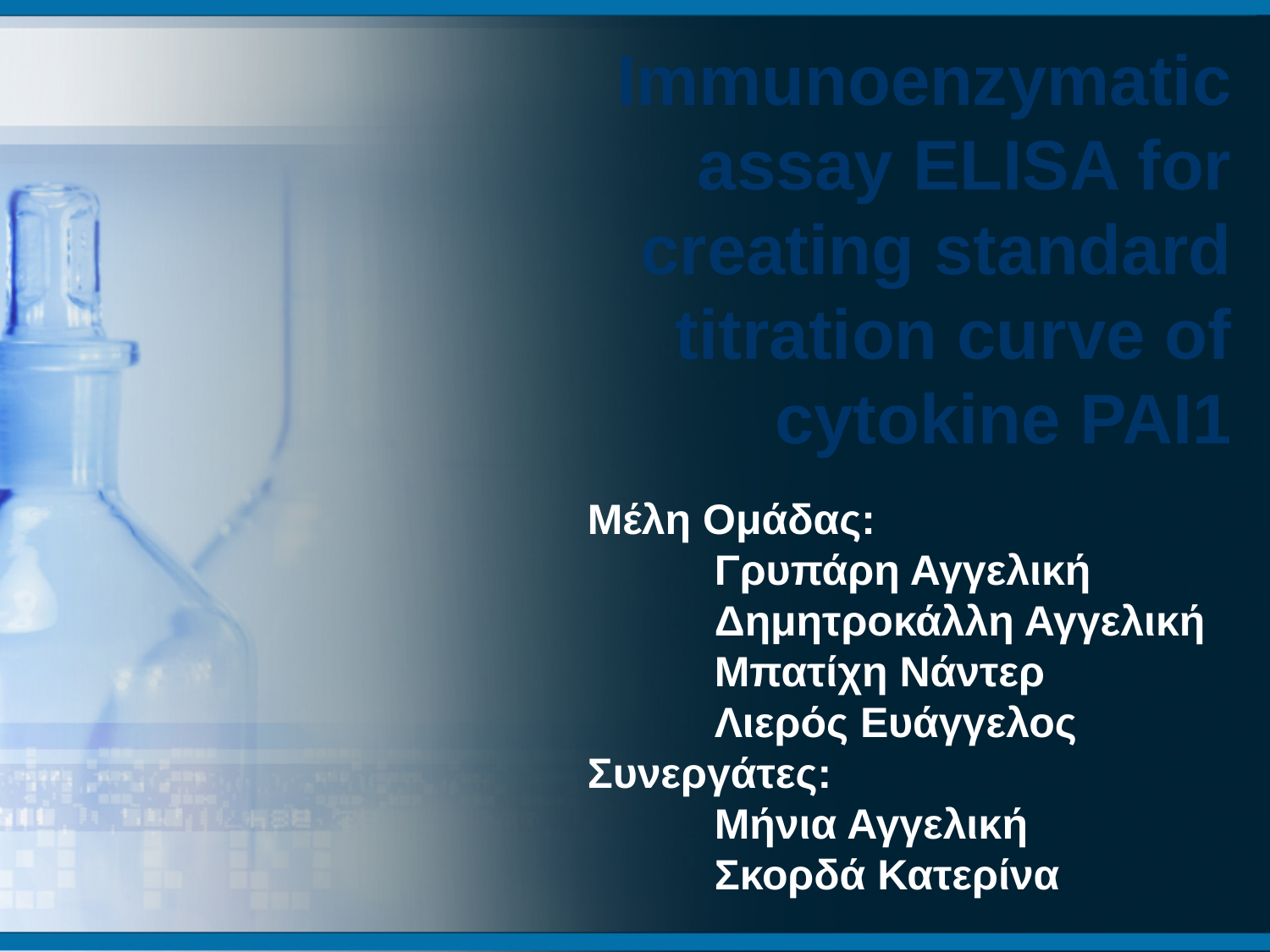

# Immunoenzymatic assay ELISA for creating standard titration curve of cytokine PAI1
Μέλη Ομάδας:
	Γρυπάρη Αγγελική
	Δημητροκάλλη Αγγελική
	Μπατίχη Νάντερ
	Λιερός Ευάγγελος
Συνεργάτες:
	Μήνια Αγγελική
	Σκορδά Κατερίνα